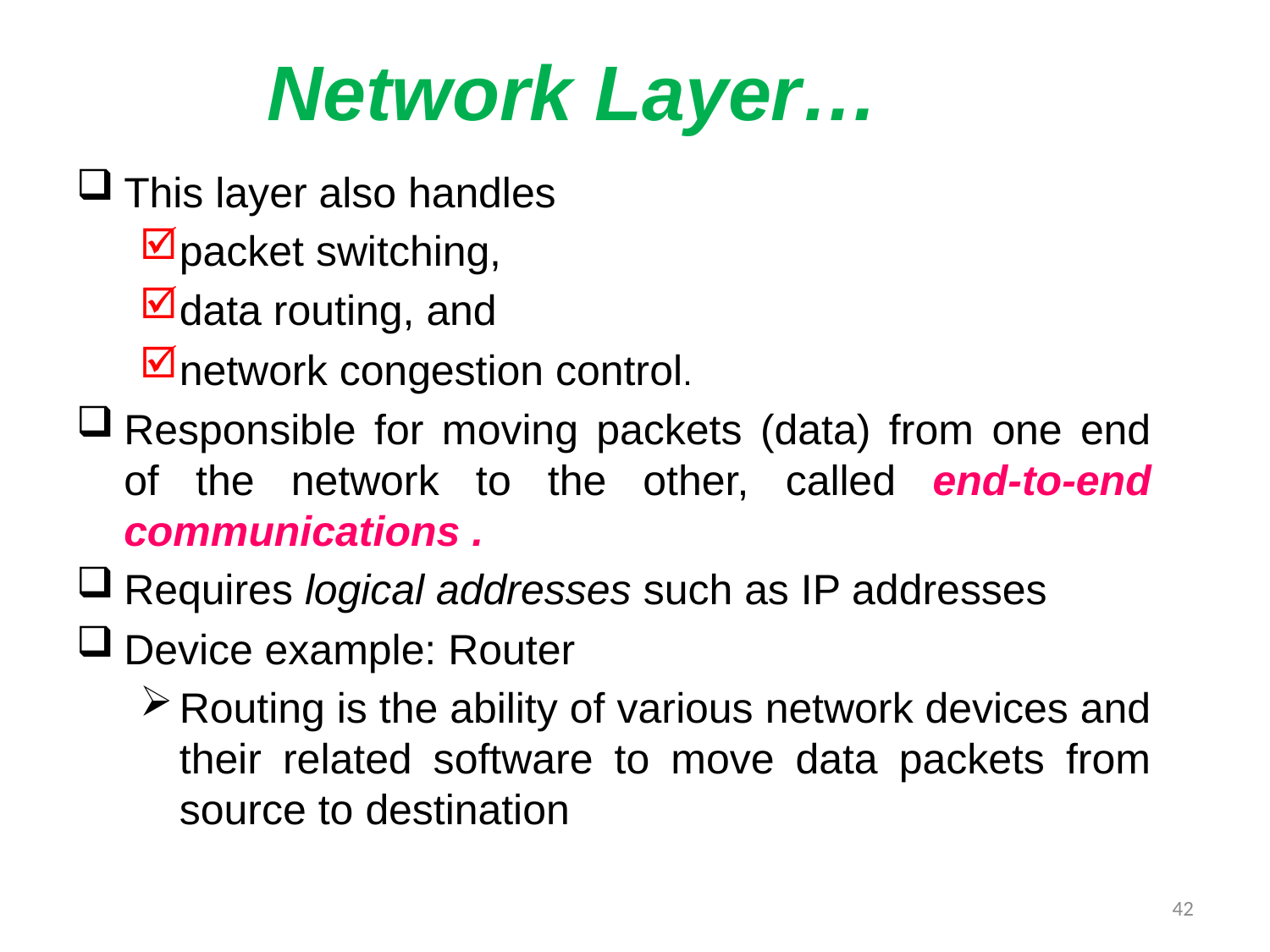

# Network Layer…
This layer also handles
packet switching,
data routing, and
network congestion control.
Responsible for moving packets (data) from one end of the network to the other, called end-to-end communications .
Requires logical addresses such as IP addresses
Device example: Router
Routing is the ability of various network devices and their related software to move data packets from source to destination

42